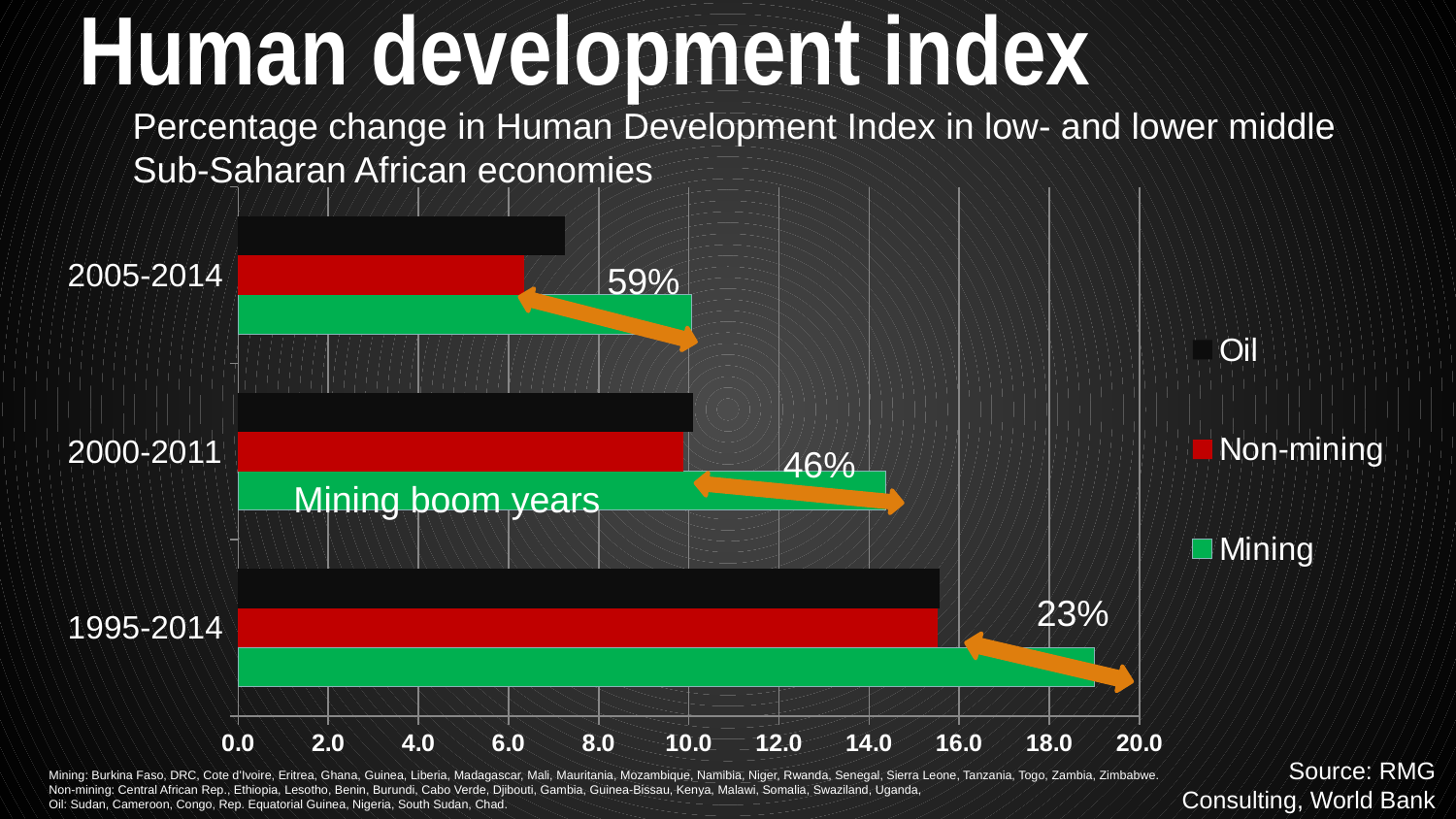

Human development index

# Percentage change in Human Development Index in low- and lower middle Sub-Saharan African economies

### Chart

| Category | Mining | Non-mining | Oil |
|---|---|---|---|
| 1995-2014 | 19.007419755856457 | 15.512867941475344 | 15.563732578366018 |
| 2000-2011 | 14.372994351155649 | 9.873426416843696 | 10.082856585371808 |
| 2005-2014 | 10.060257555266965 | 6.338234051961572 | 7.26062484471716 |
59%

46%
Mining boom years

23%

Source: RMG Consulting, World Bank
Mining: Burkina Faso, DRC, Cote d'Ivoire, Eritrea, Ghana, Guinea, Liberia, Madagascar, Mali, Mauritania, Mozambique, Namibia, Niger, Rwanda, Senegal, Sierra Leone, Tanzania, Togo, Zambia, Zimbabwe.
Non-mining: Central African Rep., Ethiopia, Lesotho, Benin, Burundi, Cabo Verde, Djibouti, Gambia, Guinea-Bissau, Kenya, Malawi, Somalia, Swaziland, Uganda,
Oil: Sudan, Cameroon, Congo, Rep. Equatorial Guinea, Nigeria, South Sudan, Chad.